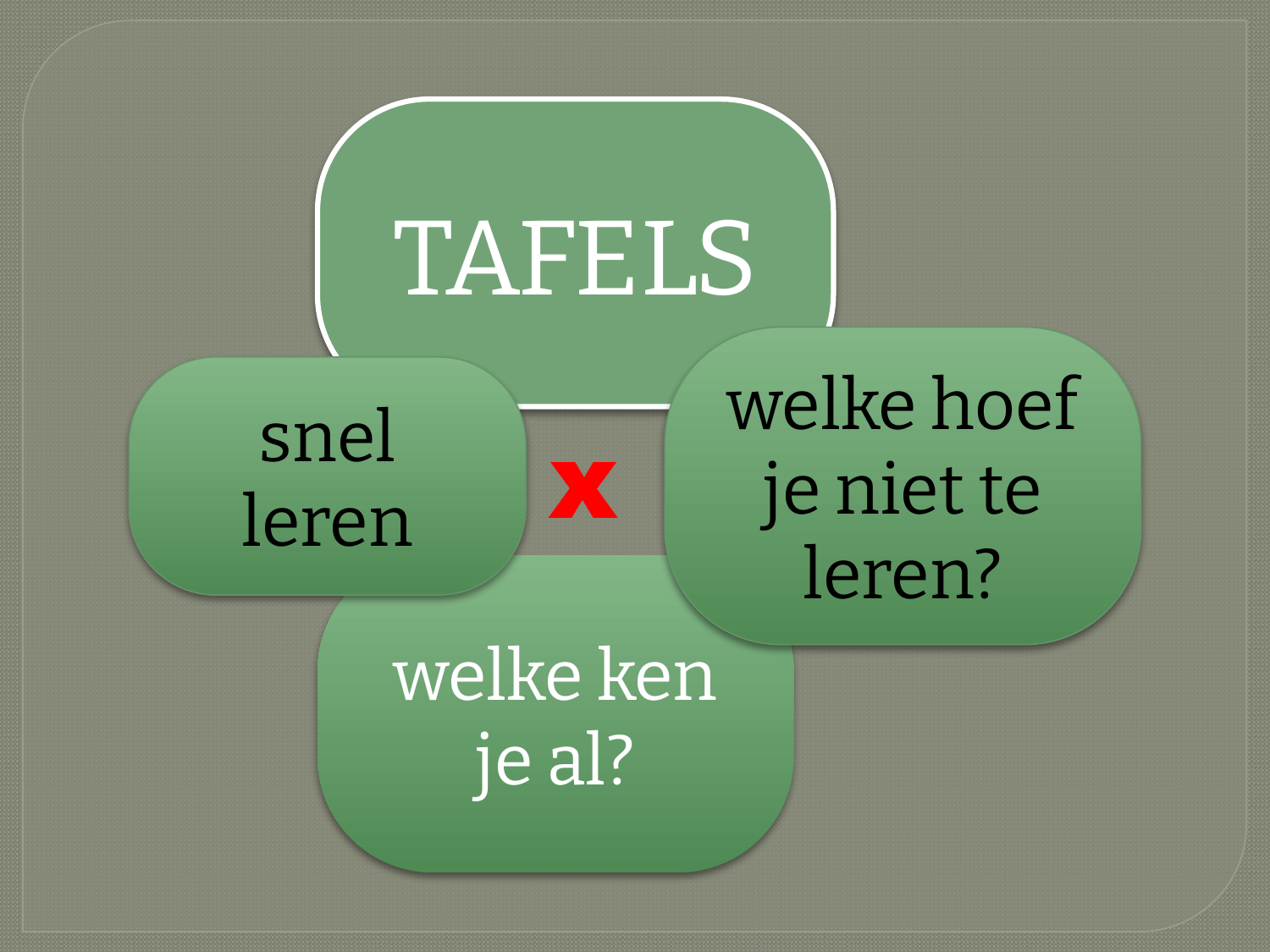

TAFELS
welke hoef je niet te leren?
snel
leren
x
welke ken je al?